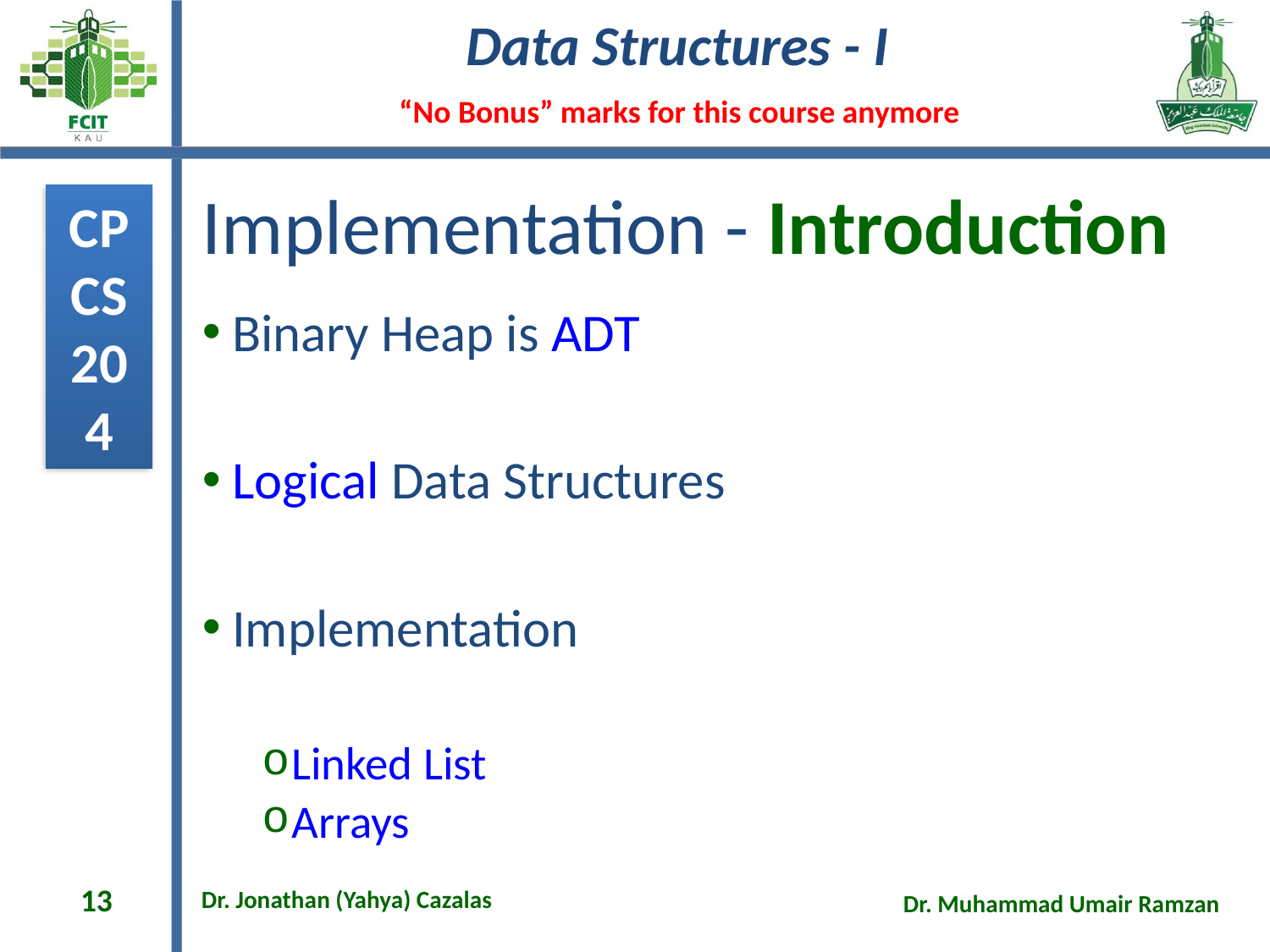

# Implementation - Introduction
Binary Heap is ADT

Logical Data Structures

Implementation

Linked List
Arrays
13